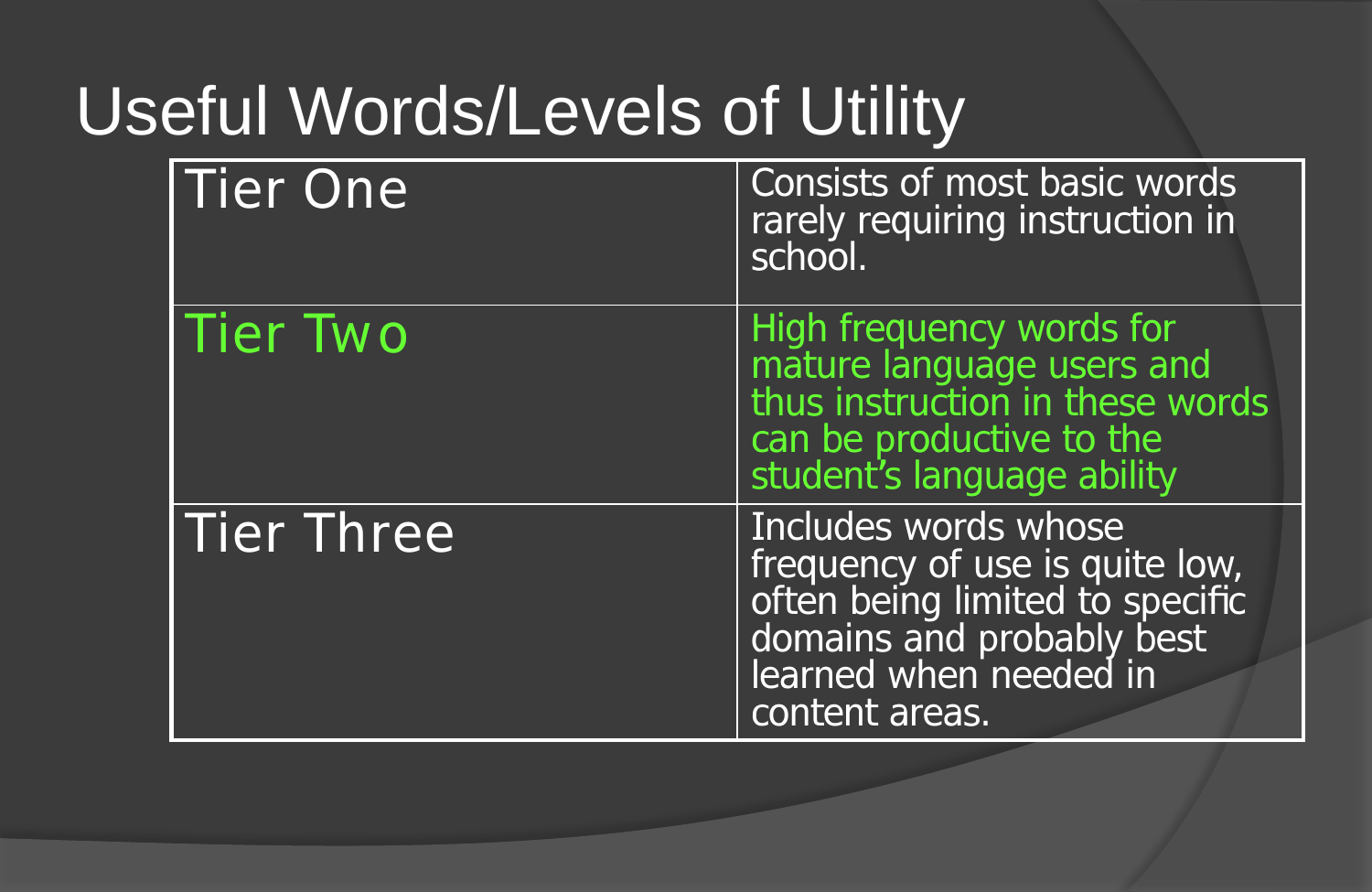

# Useful Words/Levels of Utility
| Tier One | Consists of most basic words rarely requiring instruction in school. |
| --- | --- |
| Tier Two | High frequency words for mature language users and thus instruction in these words can be productive to the student’s language ability |
| Tier Three | Includes words whose frequency of use is quite low, often being limited to specific domains and probably best learned when needed in content areas. |